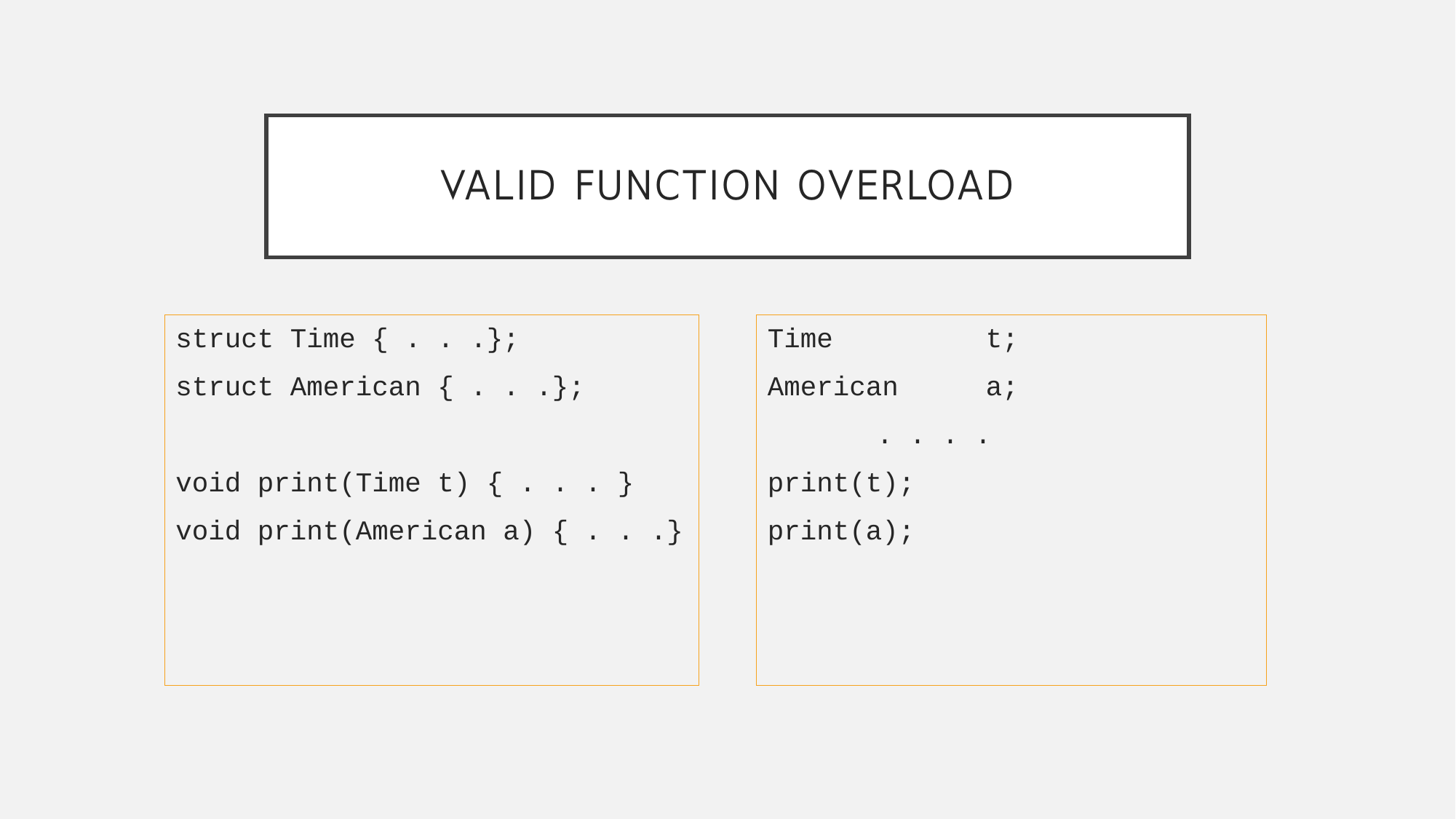

# Valid Function Overload
struct Time { . . .};
struct American { . . .};

void print(Time t) { . . . }
void print(American a) { . . .}
Time		t;
American	a;
	. . . .
print(t);
print(a);